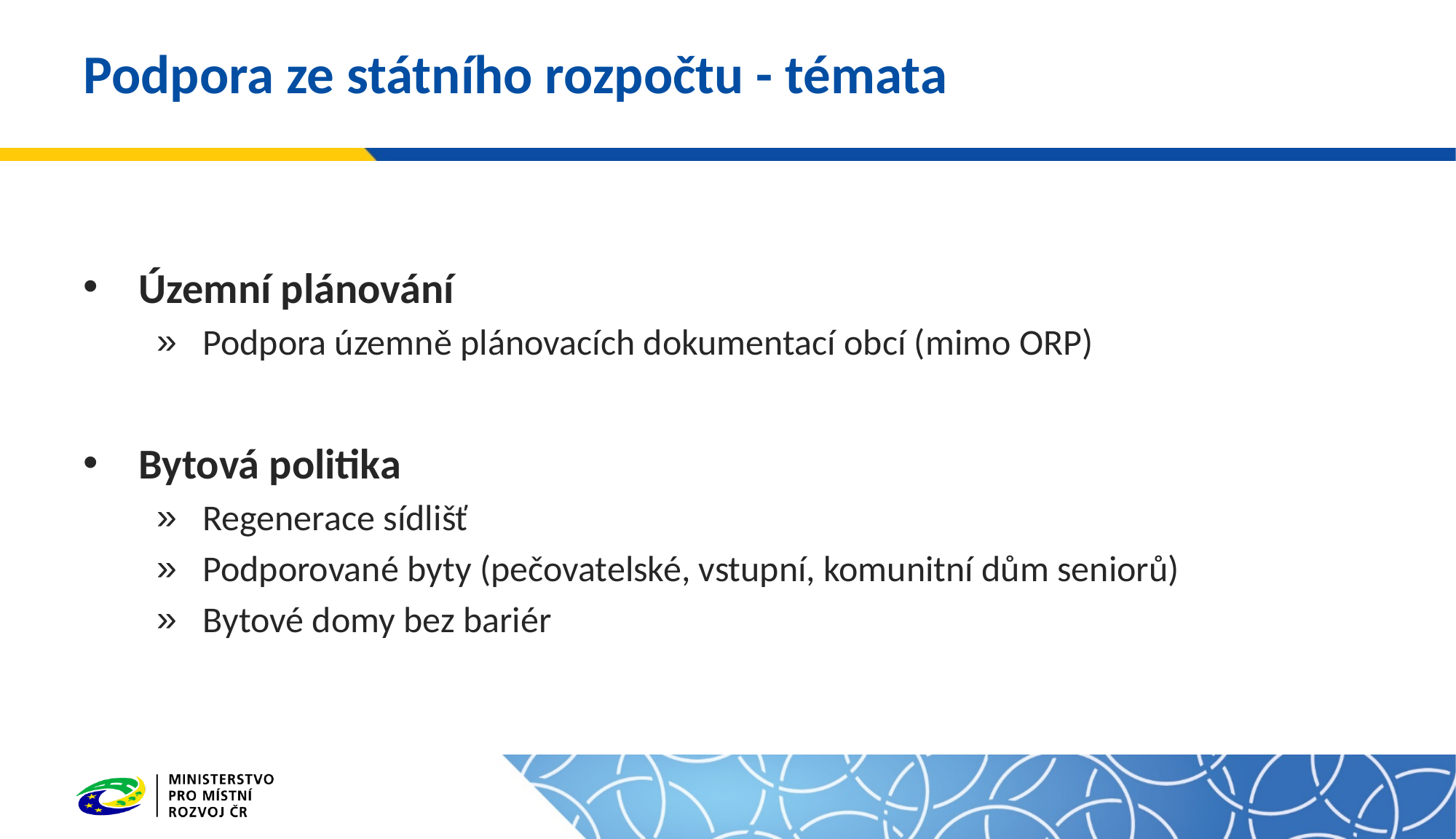

# Podpora ze státního rozpočtu - témata

Územní plánování
Podpora územně plánovacích dokumentací obcí (mimo ORP)

Bytová politika
Regenerace sídlišť
Podporované byty (pečovatelské, vstupní, komunitní dům seniorů)
Bytové domy bez bariér